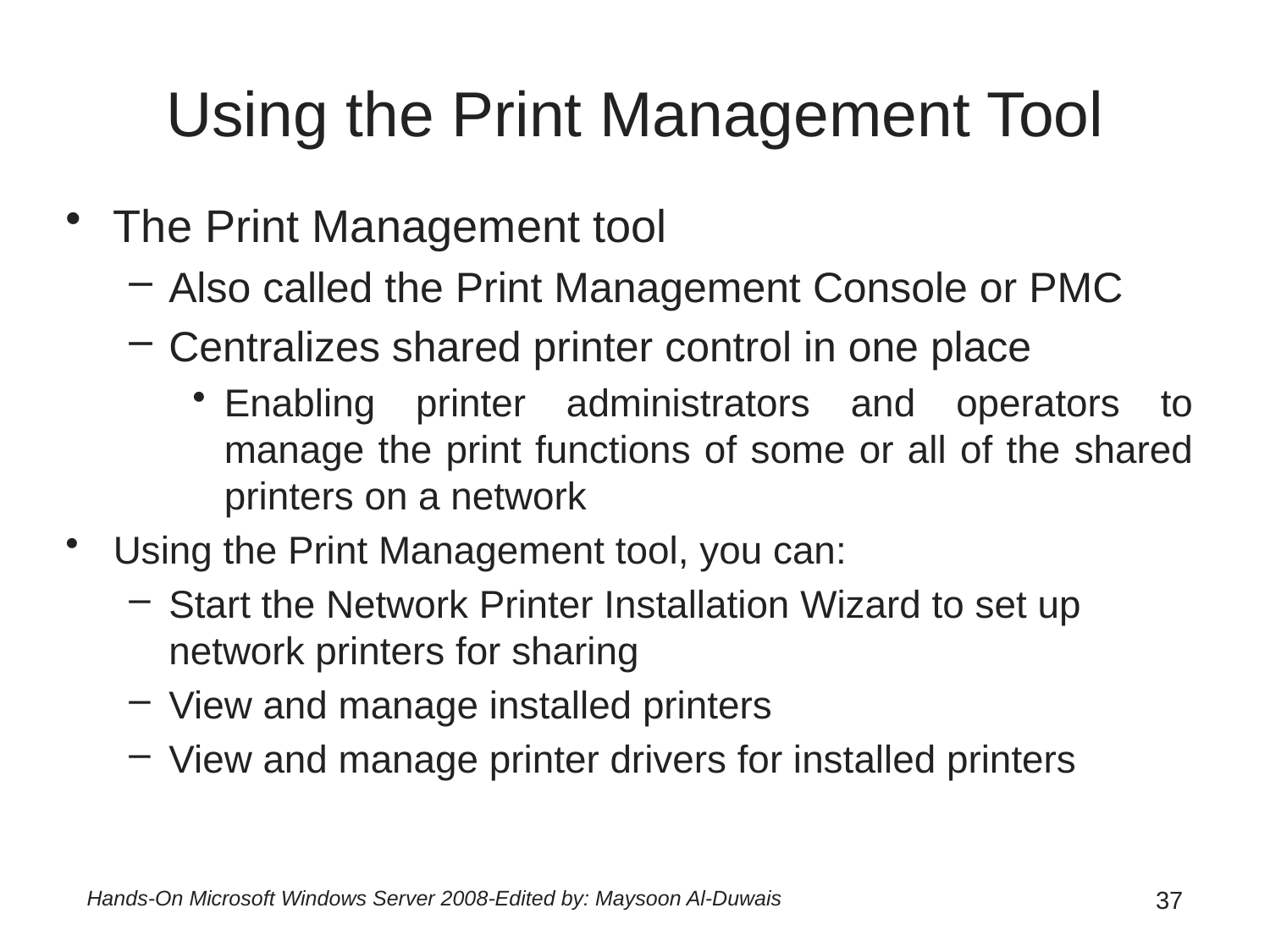

# Using the Print Management Tool
The Print Management tool
Also called the Print Management Console or PMC
Centralizes shared printer control in one place
Enabling printer administrators and operators to manage the print functions of some or all of the shared printers on a network
Using the Print Management tool, you can:
Start the Network Printer Installation Wizard to set up network printers for sharing
View and manage installed printers
View and manage printer drivers for installed printers
Hands-On Microsoft Windows Server 2008-Edited by: Maysoon Al-Duwais
37